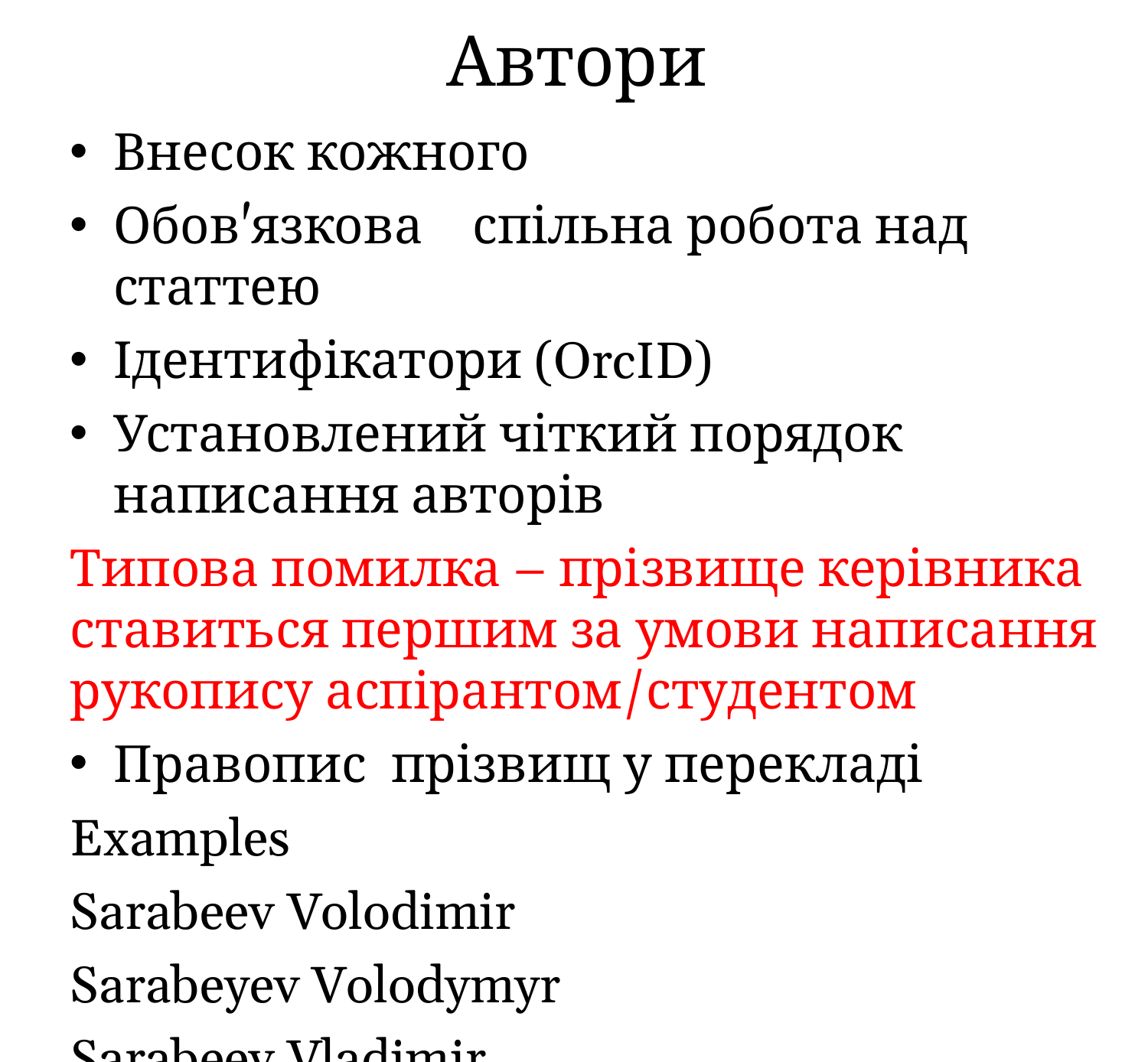

# Автори
Внесок кожного
Обов'язкова	спільна робота над статтею
Ідентифікатори (OrcID)
Установлений чіткий порядок написання авторів
Типова помилка – прізвище керівника ставиться першим за умови написання рукопису аспірантом/студентом
Правопис  прізвищ у перекладі
Examples
Sarabeev Volodimir
Sarabeyev Volodymyr
Sarabeev Vladimir